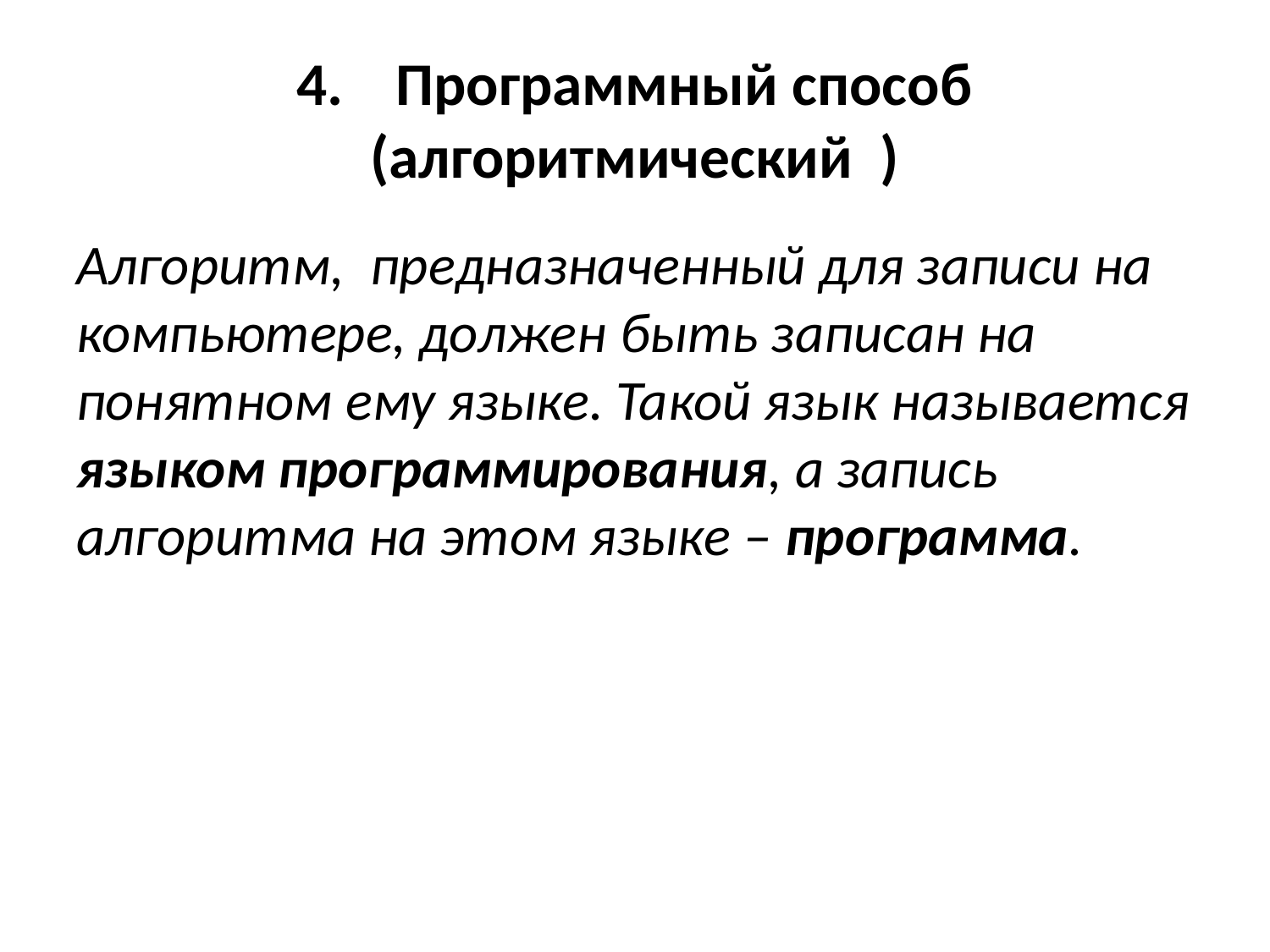

# 4.	Программный способ (алгоритмический  )
Алгоритм,  предназначенный для записи на компьютере, должен быть записан на понятном ему языке. Такой язык называется языком программирования, а запись алгоритма на этом языке – программа.